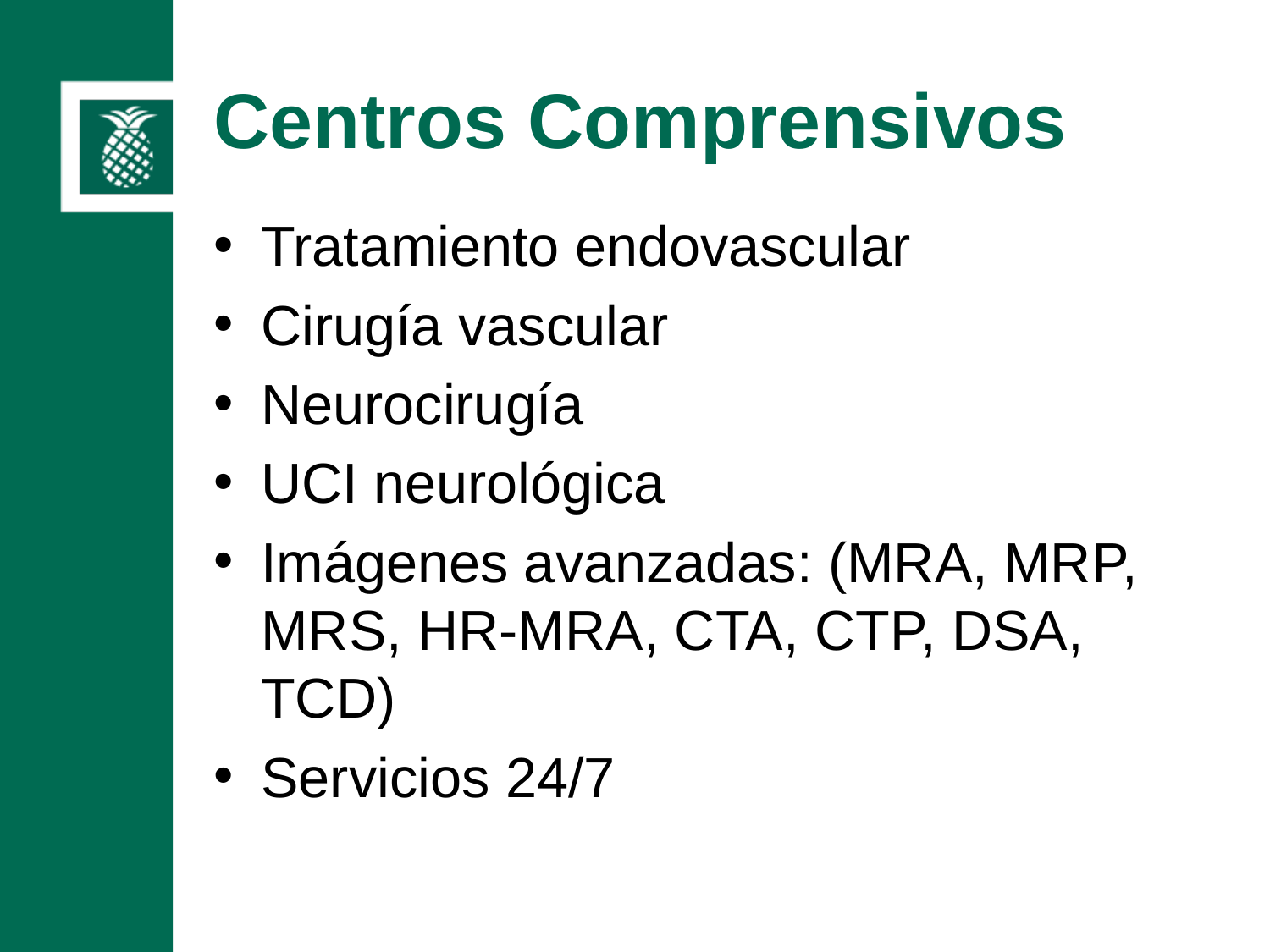

# Centros Comprensivos
Tratamiento endovascular
Cirugía vascular
Neurocirugía
UCI neurológica
Imágenes avanzadas: (MRA, MRP, MRS, HR-MRA, CTA, CTP, DSA, TCD)
Servicios 24/7